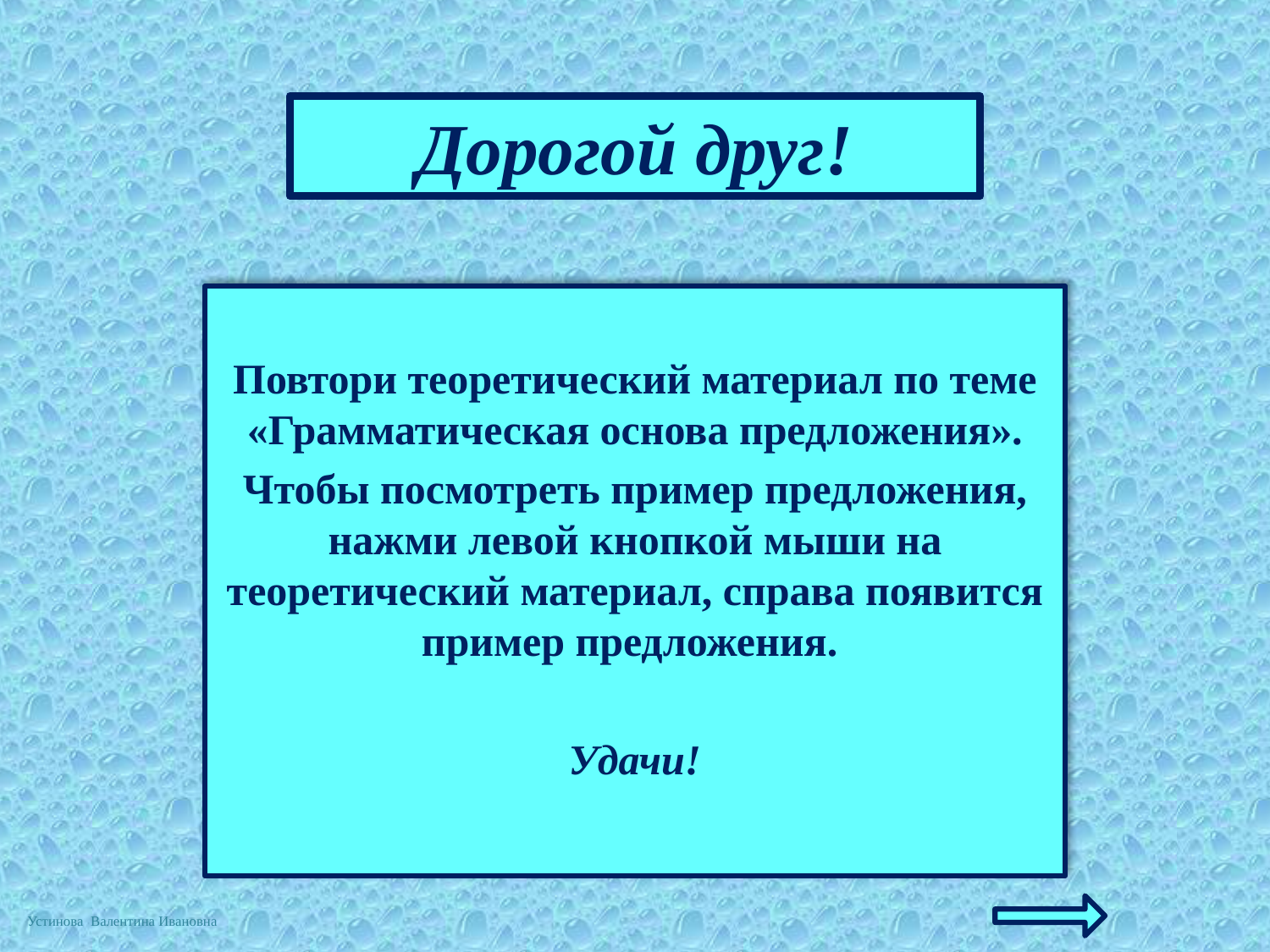

# Дорогой друг!

Повтори теоретический материал по теме «Грамматическая основа предложения».
Чтобы посмотреть пример предложения, нажми левой кнопкой мыши на теоретический материал, справа появится пример предложения.

Удачи!

Устинова  Валентина Ивановна